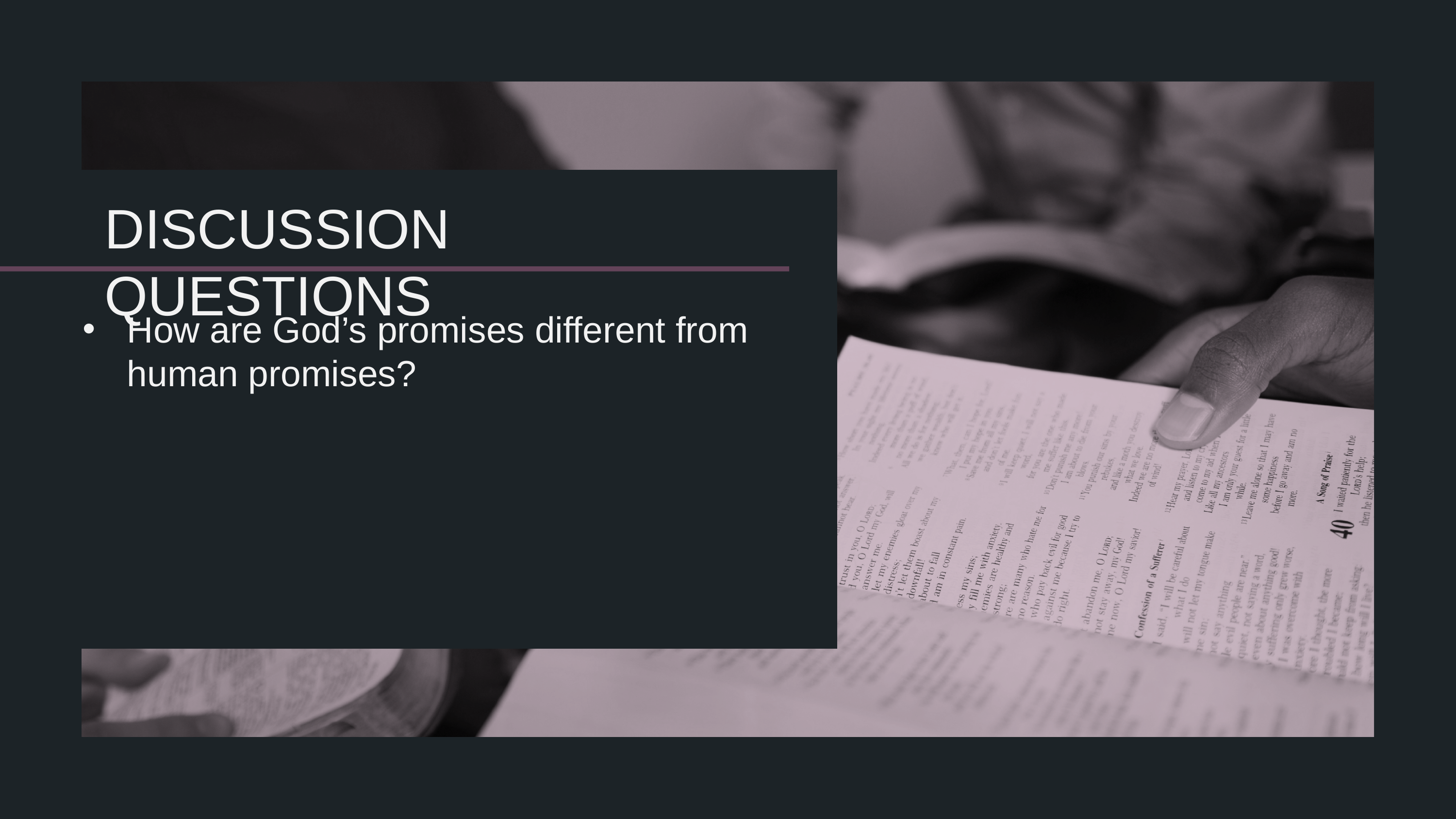

How are God’s promises different from human promises?